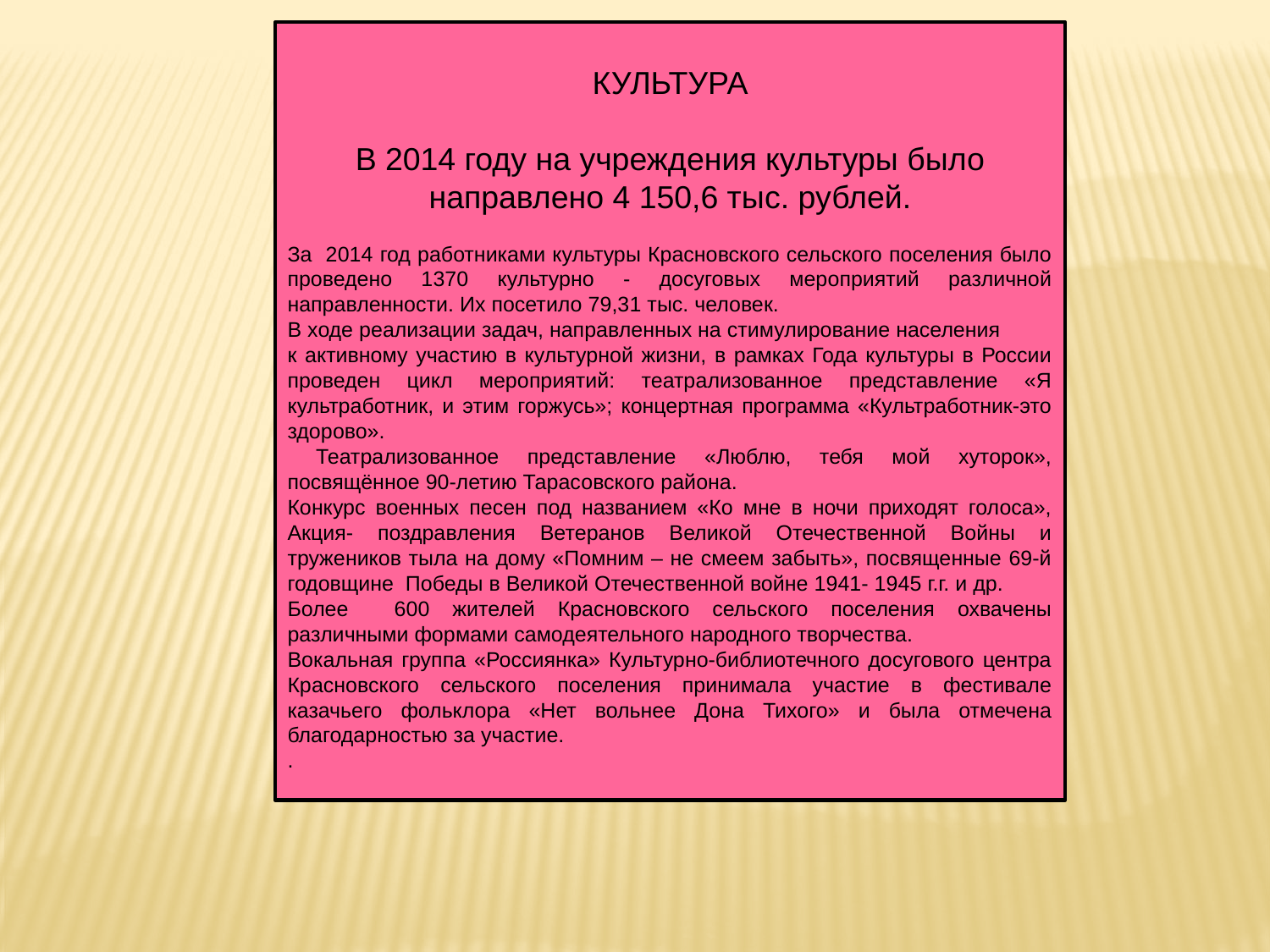

КУЛЬТУРА

В 2014 году на учреждения культуры было направлено 4 150,6 тыс. рублей.

За  2014 год работниками культуры Красновского сельского поселения было проведено 1370 культурно - досуговых мероприятий различной направленности. Их посетило 79,31 тыс. человек.
В ходе реализации задач, направленных на стимулирование населения
к активному участию в культурной жизни, в рамках Года культуры в России проведен цикл мероприятий: театрализованное представление «Я культработник, и этим горжусь»; концертная программа «Культработник-это здорово».
 Театрализованное представление «Люблю, тебя мой хуторок», посвящённое 90-летию Тарасовского района.
Конкурс военных песен под названием «Ко мне в ночи приходят голоса», Акция- поздравления Ветеранов Великой Отечественной Войны и тружеников тыла на дому «Помним – не смеем забыть», посвященные 69-й годовщине  Победы в Великой Отечественной войне 1941- 1945 г.г. и др.
Более  600 жителей Красновского сельского поселения охвачены различными формами самодеятельного народного творчества.
Вокальная группа «Россиянка» Культурно-библиотечного досугового центра Красновского сельского поселения принимала участие в фестивале казачьего фольклора «Нет вольнее Дона Тихого» и была отмечена благодарностью за участие.
.